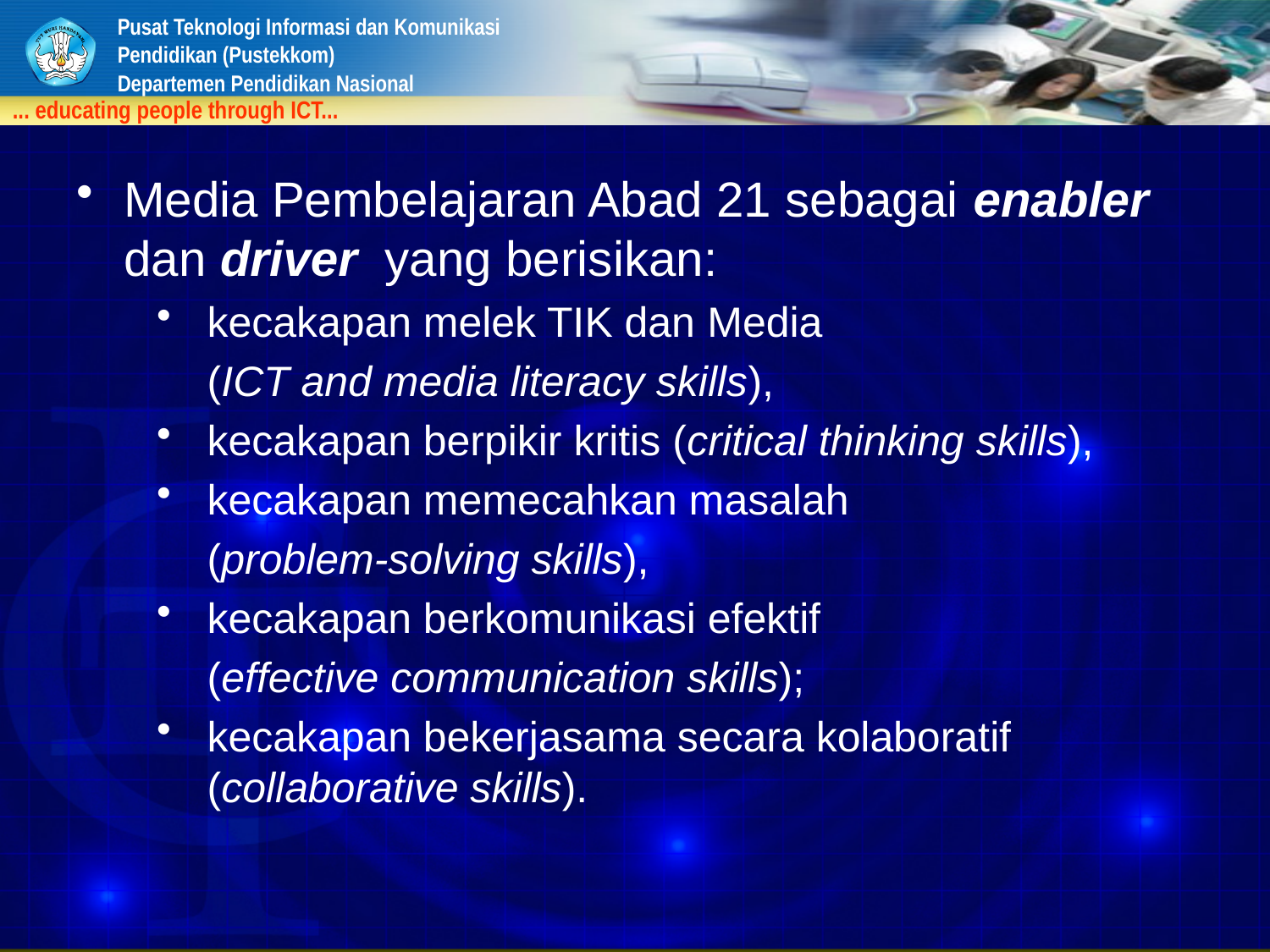

Media Pembelajaran Abad 21 sebagai enabler dan driver  yang berisikan:
kecakapan melek TIK dan Media
	(ICT and media literacy skills),
kecakapan berpikir kritis (critical thinking skills),
kecakapan memecahkan masalah
	(problem-solving skills),
kecakapan berkomunikasi efektif
	(effective communication skills);
kecakapan bekerjasama secara kolaboratif (collaborative skills).